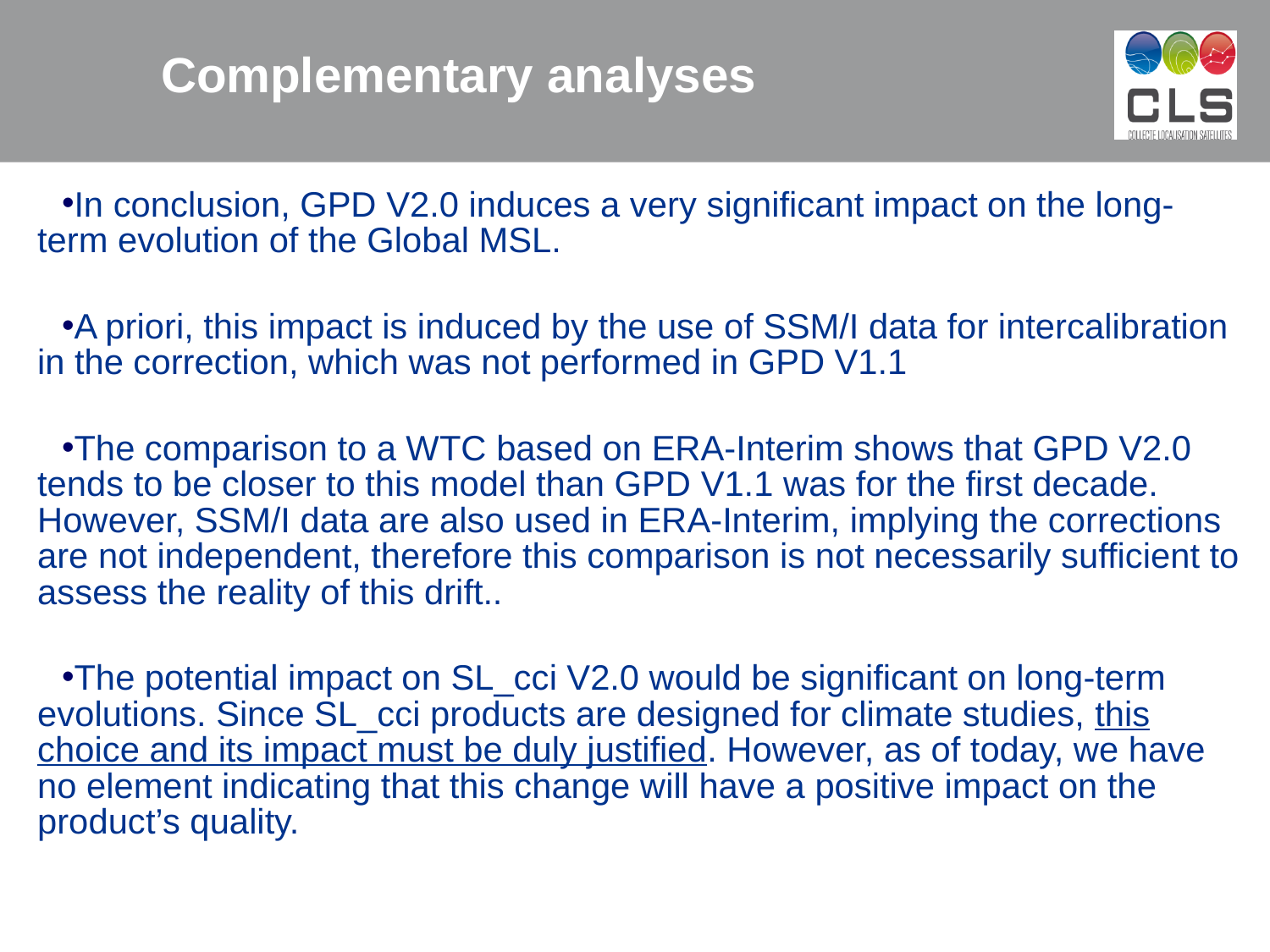

Complementary analyses
In conclusion, GPD V2.0 induces a very significant impact on the long-term evolution of the Global MSL.

A priori, this impact is induced by the use of SSM/I data for intercalibration in the correction, which was not performed in GPD V1.1

The comparison to a WTC based on ERA-Interim shows that GPD V2.0 tends to be closer to this model than GPD V1.1 was for the first decade. However, SSM/I data are also used in ERA-Interim, implying the corrections are not independent, therefore this comparison is not necessarily sufficient to assess the reality of this drift..

The potential impact on SL_cci V2.0 would be significant on long-term evolutions. Since SL_cci products are designed for climate studies, this choice and its impact must be duly justified. However, as of today, we have no element indicating that this change will have a positive impact on the product’s quality.